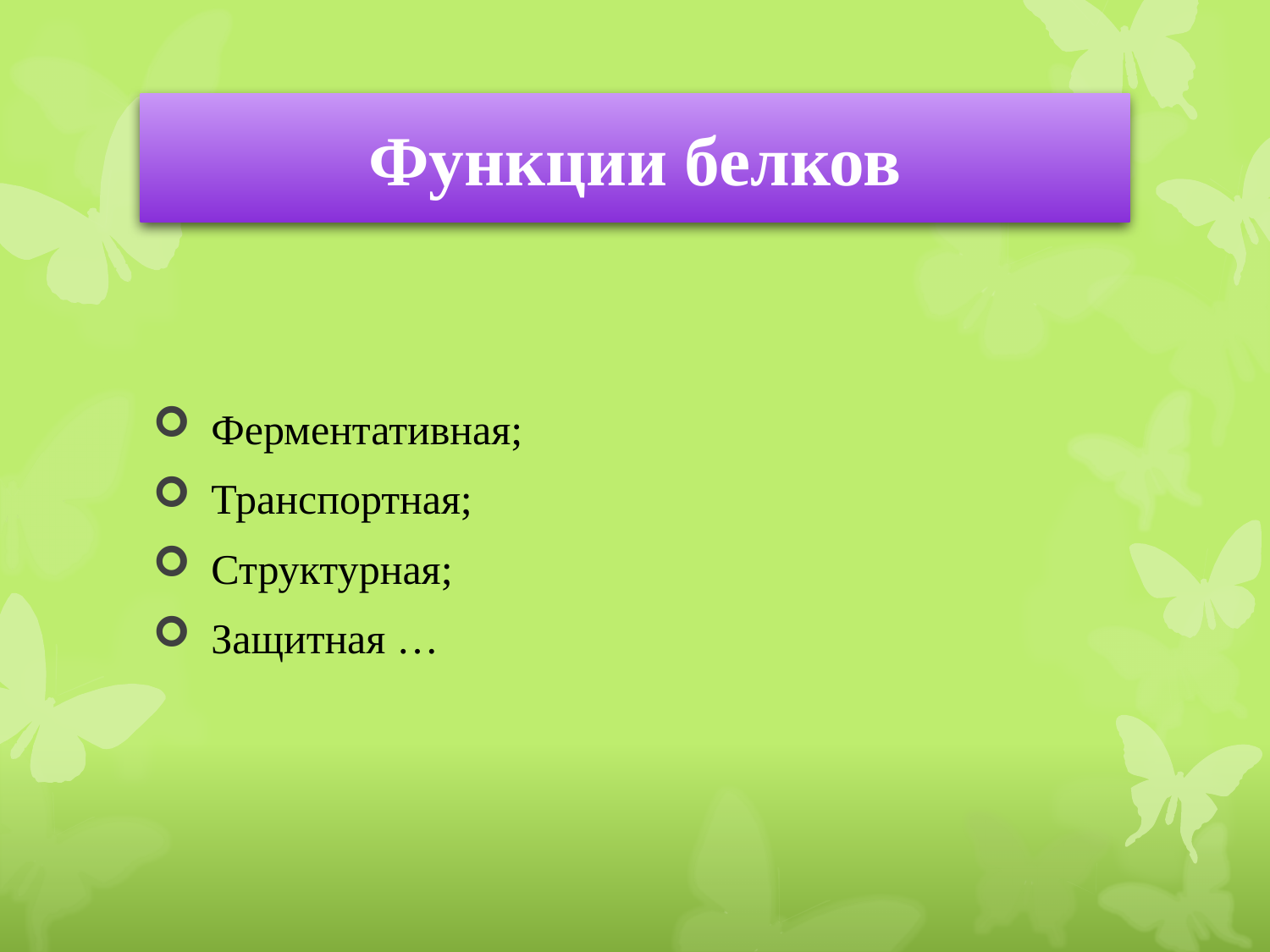

# Функции белков
 Ферментативная;
 Транспортная;
 Структурная;
 Защитная …